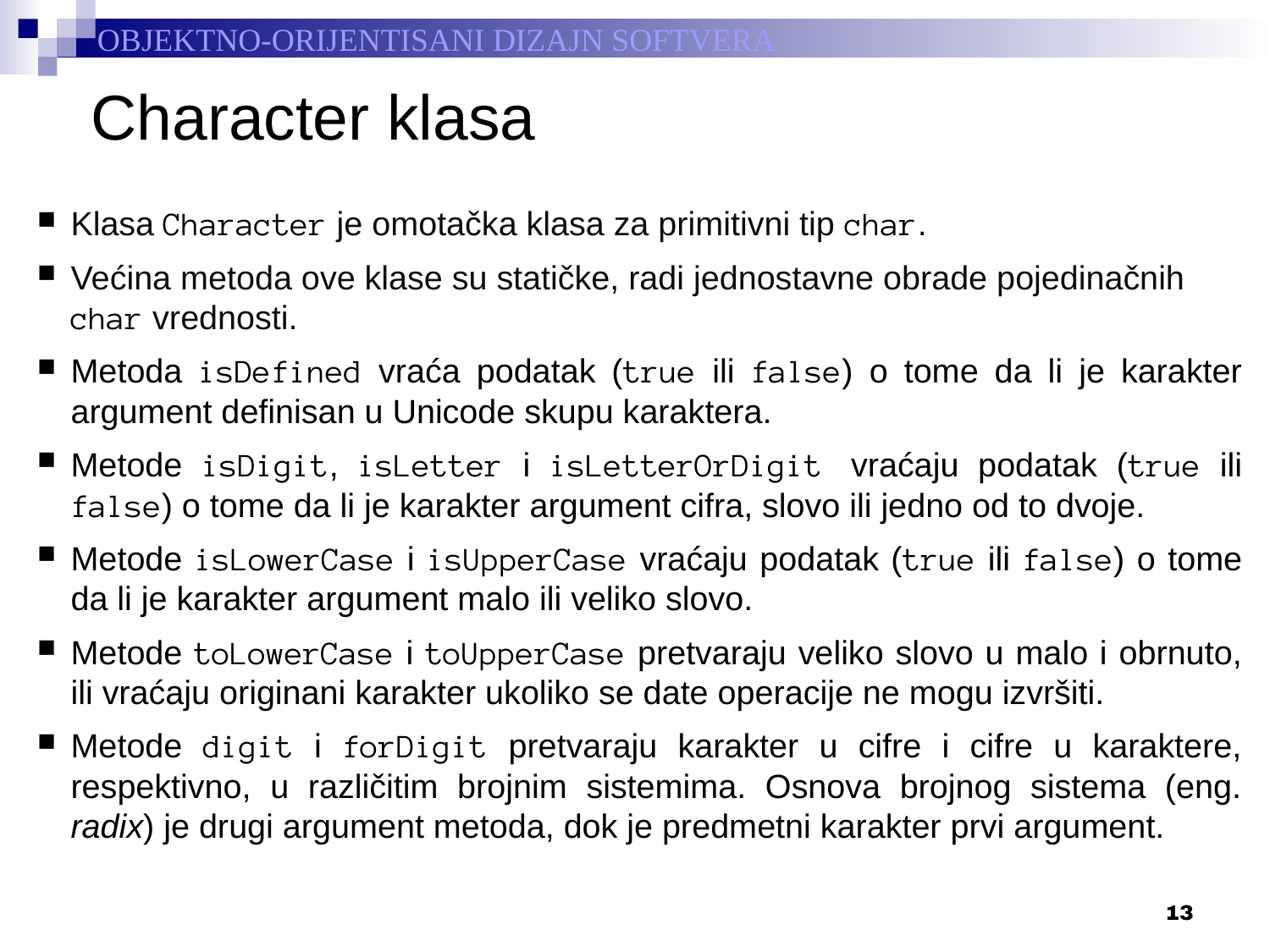

# Character klasa
Klasa Character je omotačka klasa za primitivni tip char.
Većina metoda ove klase su statičke, radi jednostavne obrade pojedinačnih char vrednosti.
Metoda isDefined vraća podatak (true ili false) o tome da li je karakter argument definisan u Unicode skupu karaktera.
Metode isDigit, isLetter i isLetterOrDigit vraćaju podatak (true ili false) o tome da li je karakter argument cifra, slovo ili jedno od to dvoje.
Metode isLowerCase i isUpperCase vraćaju podatak (true ili false) o tome da li je karakter argument malo ili veliko slovo.
Metode toLowerCase i toUpperCase pretvaraju veliko slovo u malo i obrnuto, ili vraćaju originani karakter ukoliko se date operacije ne mogu izvršiti.
Metode digit i forDigit pretvaraju karakter u cifre i cifre u karaktere, respektivno, u različitim brojnim sistemima. Osnova brojnog sistema (eng. radix) je drugi argument metoda, dok je predmetni karakter prvi argument.
13